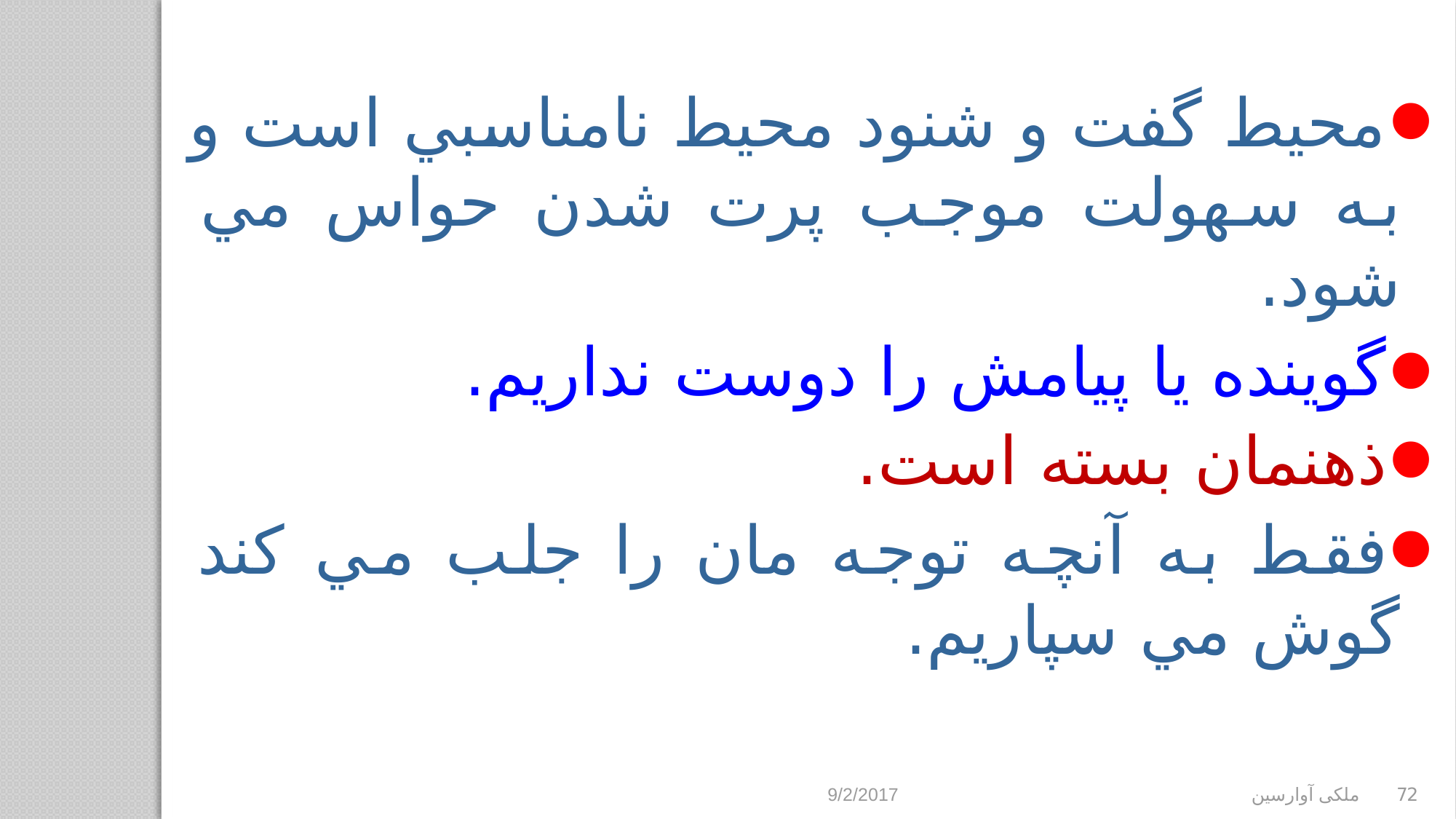

محيط گفت و شنود محيط نامناسبي است و به سهولت موجب پرت شدن حواس مي شود.
گوينده يا پيامش را دوست نداريم.
ذهنمان بسته است.
فقط به آنچه توجه مان را جلب مي كند گوش مي سپاريم.
9/2/2017
ملکی آوارسین
72